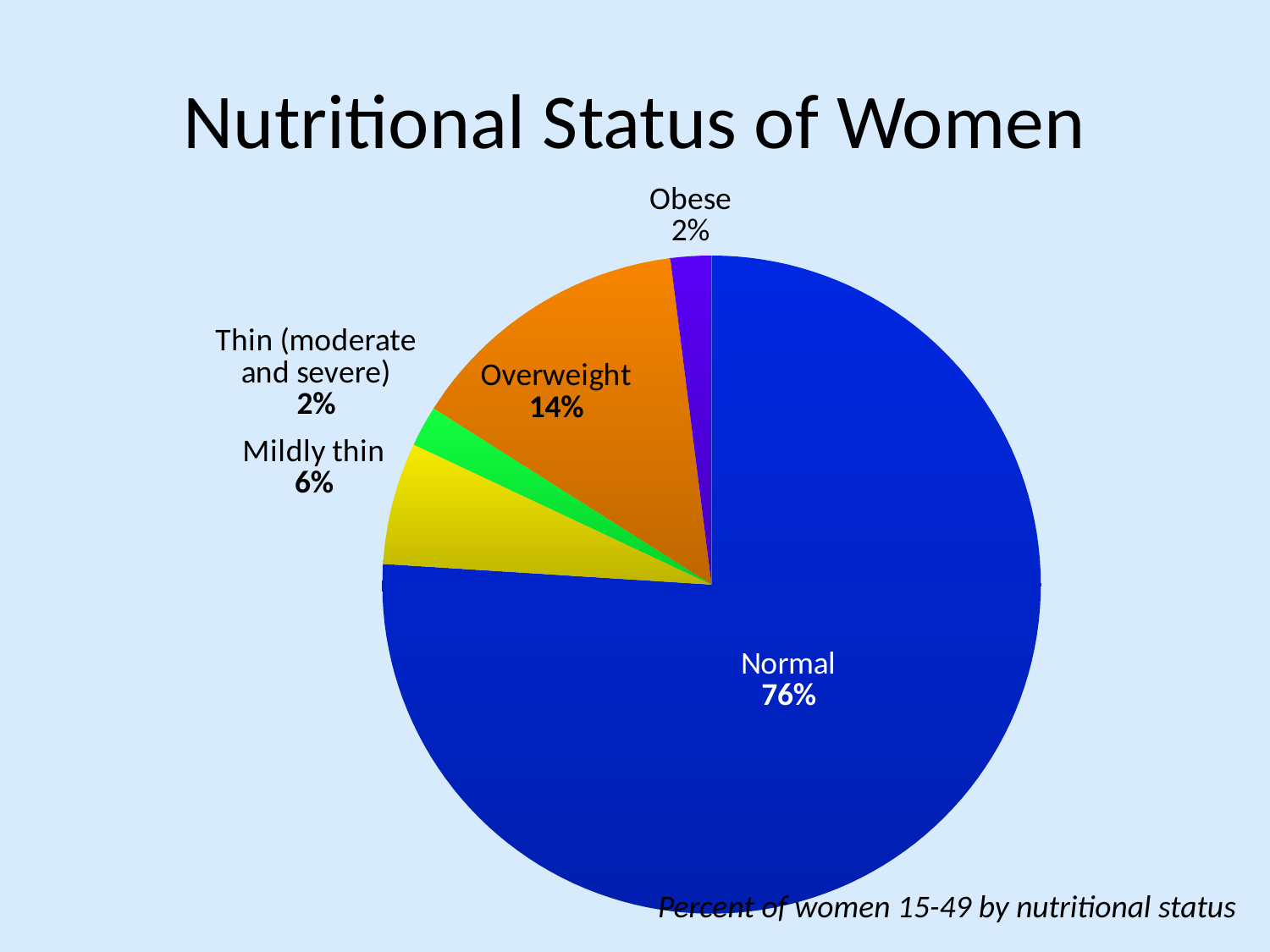

# Nutritional Status of Women

### Chart

| Category | Column1 |
|---|---|
| Normal | 76.0 |
| Mildly thin | 6.0 |
| Thin (moderate and severe) | 2.0 |
| Overweight | 14.0 |
| Obese | 2.0 |
Percent of women 15-49 by nutritional status